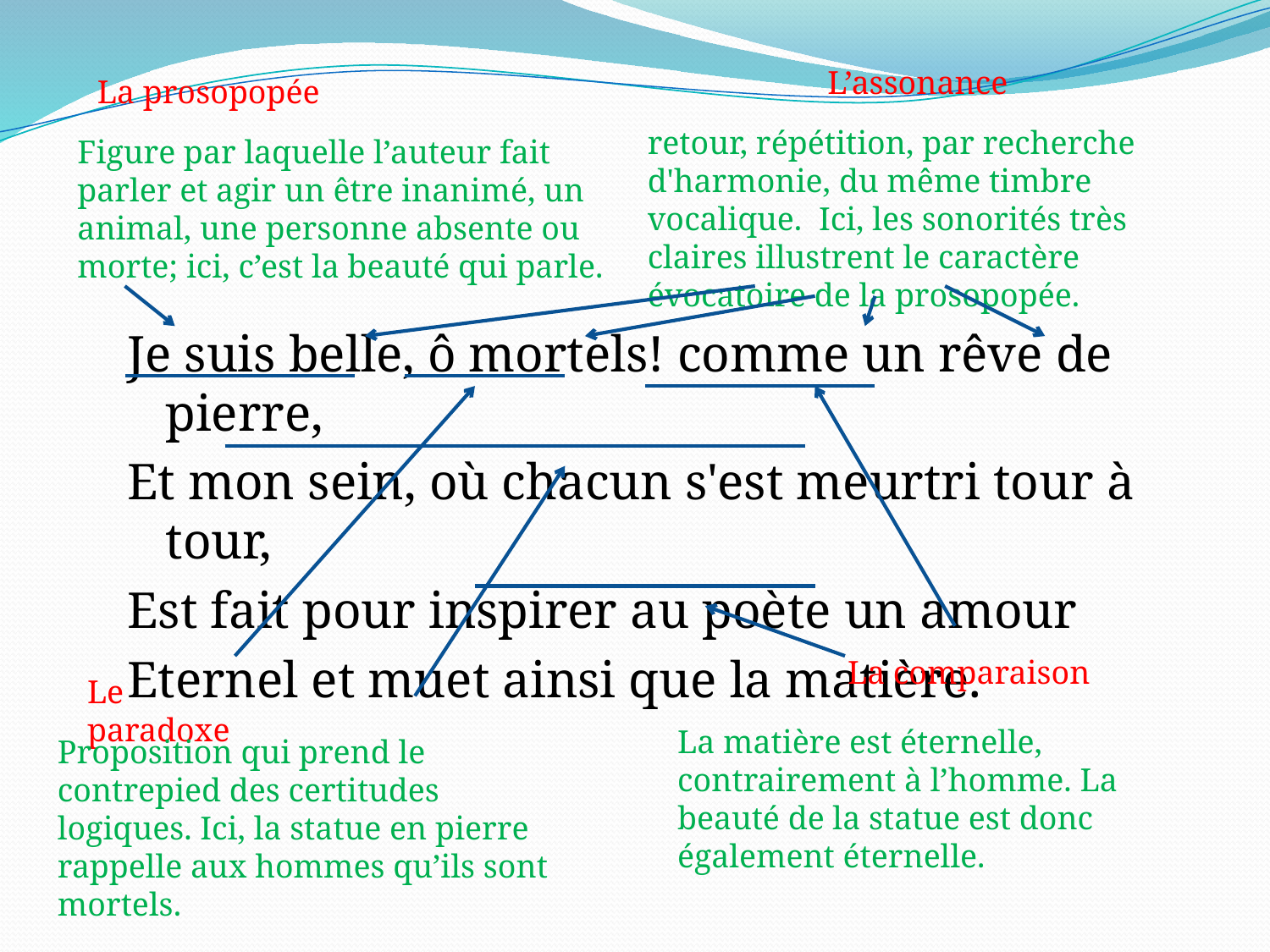

L’assonance
La prosopopée
retour, répétition, par recherche d'harmonie, du même timbre vocalique.  Ici, les sonorités très claires illustrent le caractère évocatoire de la prosopopée.
Figure par laquelle l’auteur fait parler et agir un être inanimé, un animal, une personne absente ou morte; ici, c’est la beauté qui parle.
Je suis belle, ô mortels! comme un rêve de pierre,
Et mon sein, où chacun s'est meurtri tour à tour,
Est fait pour inspirer au poète un amour
Eternel et muet ainsi que la matière.
La comparaison
Le paradoxe
La matière est éternelle, contrairement à l’homme. La beauté de la statue est donc également éternelle.
Proposition qui prend le contrepied des certitudes logiques. Ici, la statue en pierre rappelle aux hommes qu’ils sont mortels.